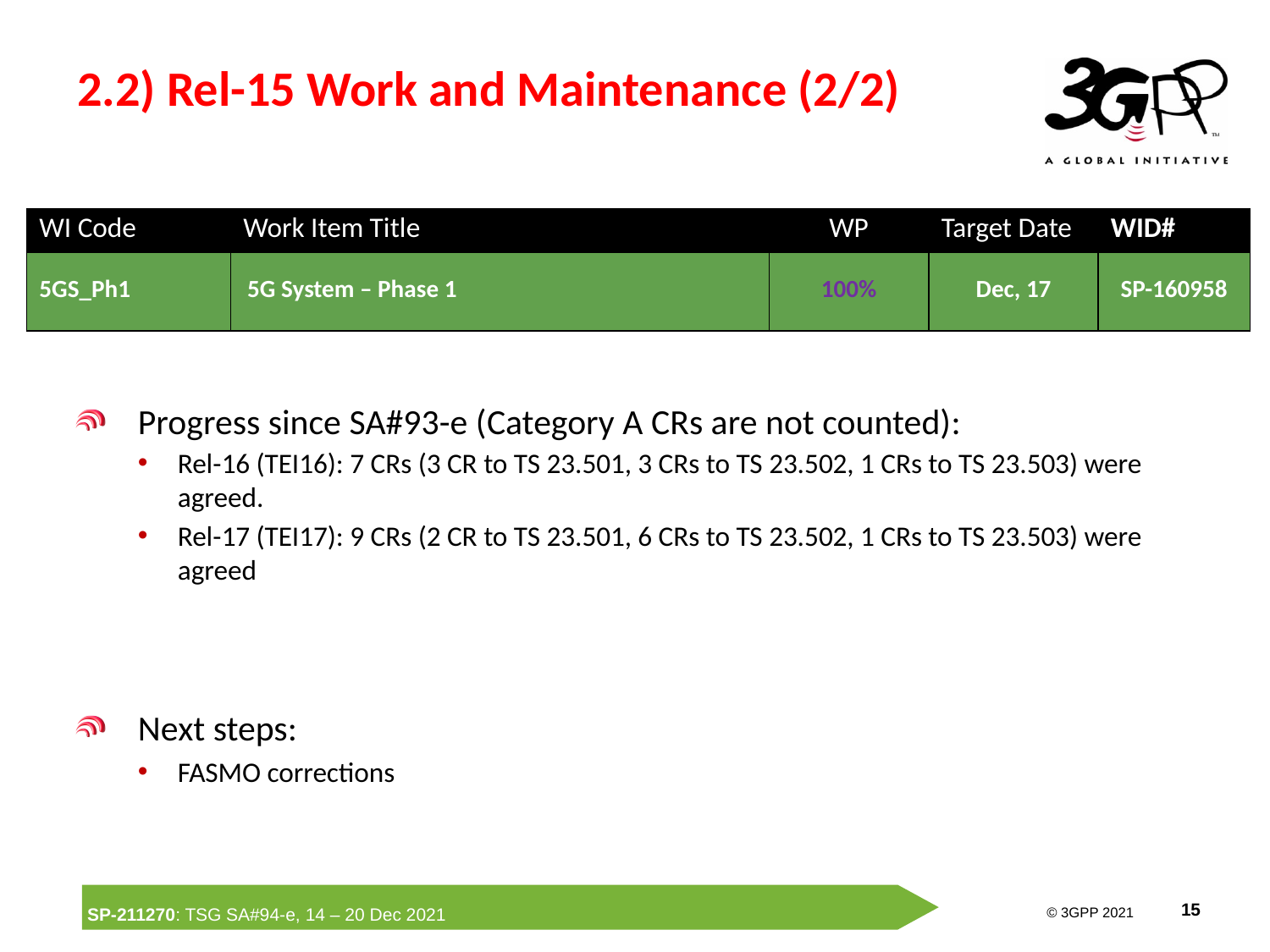

# 2.2) Rel-15 Work and Maintenance (2/2)
| WI Code | Work Item Title | WP | Target Date | WID# |
| --- | --- | --- | --- | --- |
| 5GS\_Ph1 | 5G System – Phase 1 | 100% | Dec, 17 | SP-160958 |
Progress since SA#93-e (Category A CRs are not counted):
Rel-16 (TEI16): 7 CRs (3 CR to TS 23.501, 3 CRs to TS 23.502, 1 CRs to TS 23.503) were agreed.
Rel-17 (TEI17): 9 CRs (2 CR to TS 23.501, 6 CRs to TS 23.502, 1 CRs to TS 23.503) were agreed

Next steps:
FASMO corrections